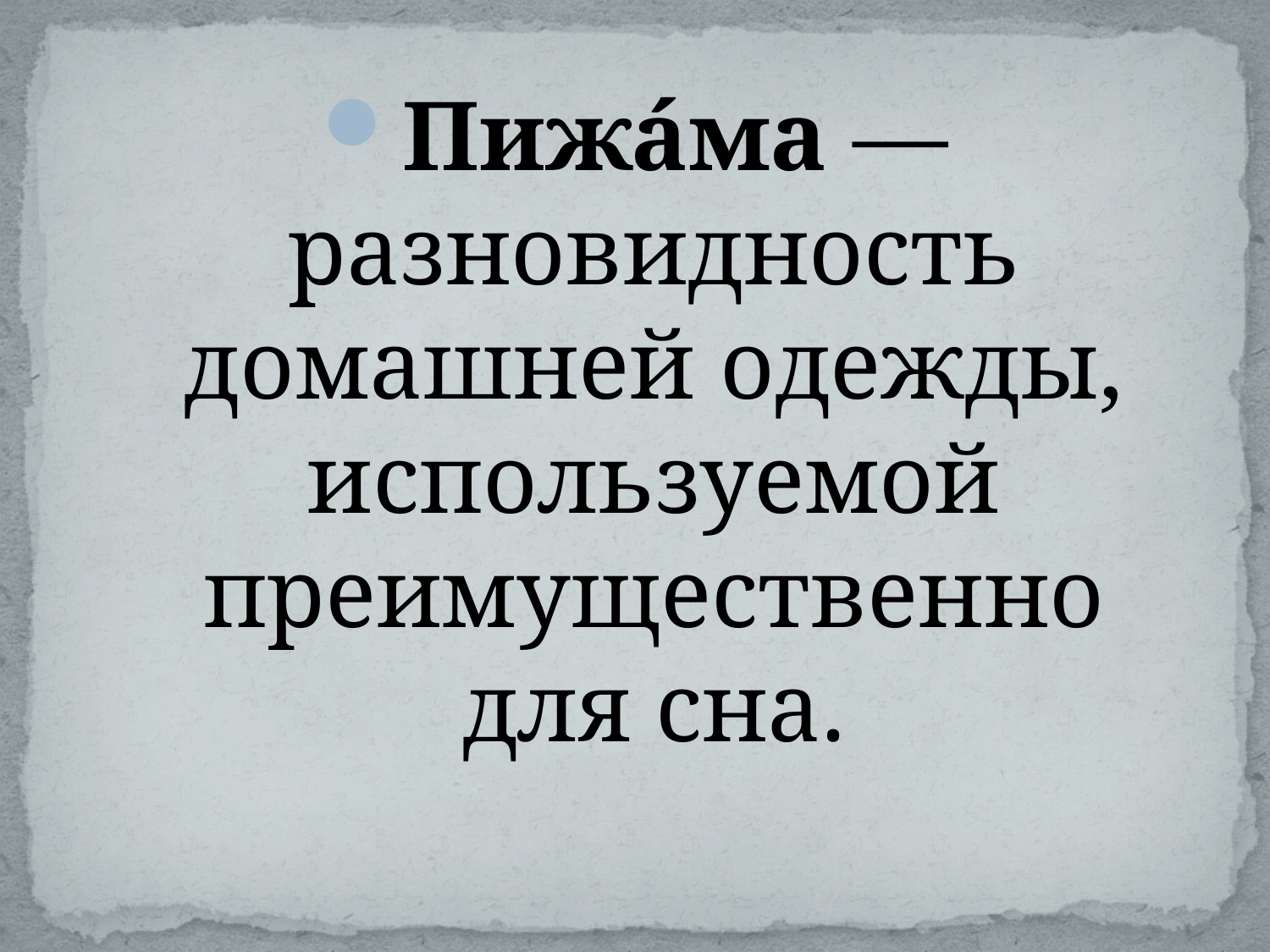

#
Пижа́ма — разновидность домашней одежды, используемой преимущественно для сна.